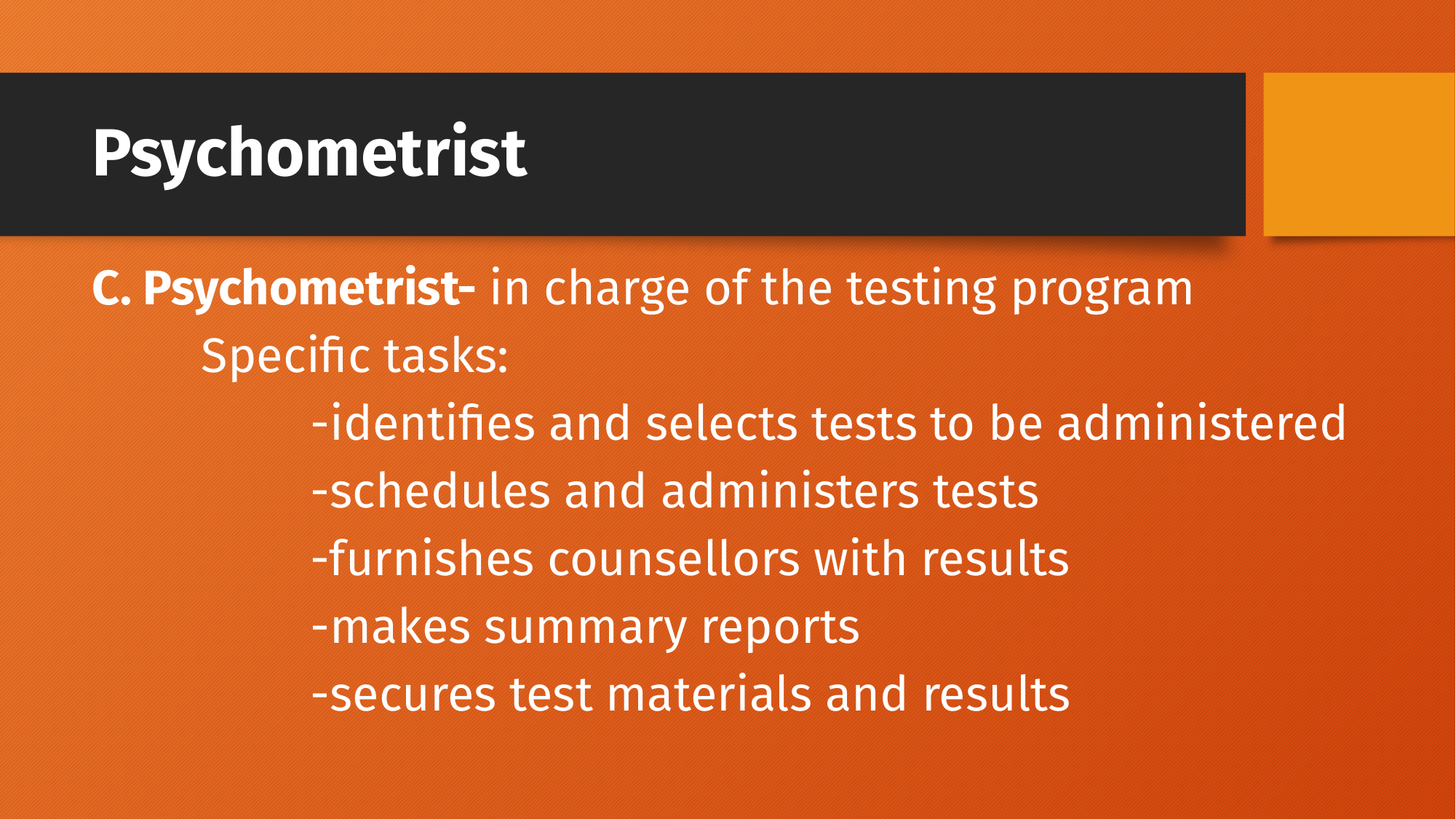

# Psychometrist
C. Psychometrist- in charge of the testing program
	Specific tasks:
		-identifies and selects tests to be administered
		-schedules and administers tests
		-furnishes counsellors with results
		-makes summary reports
		-secures test materials and results